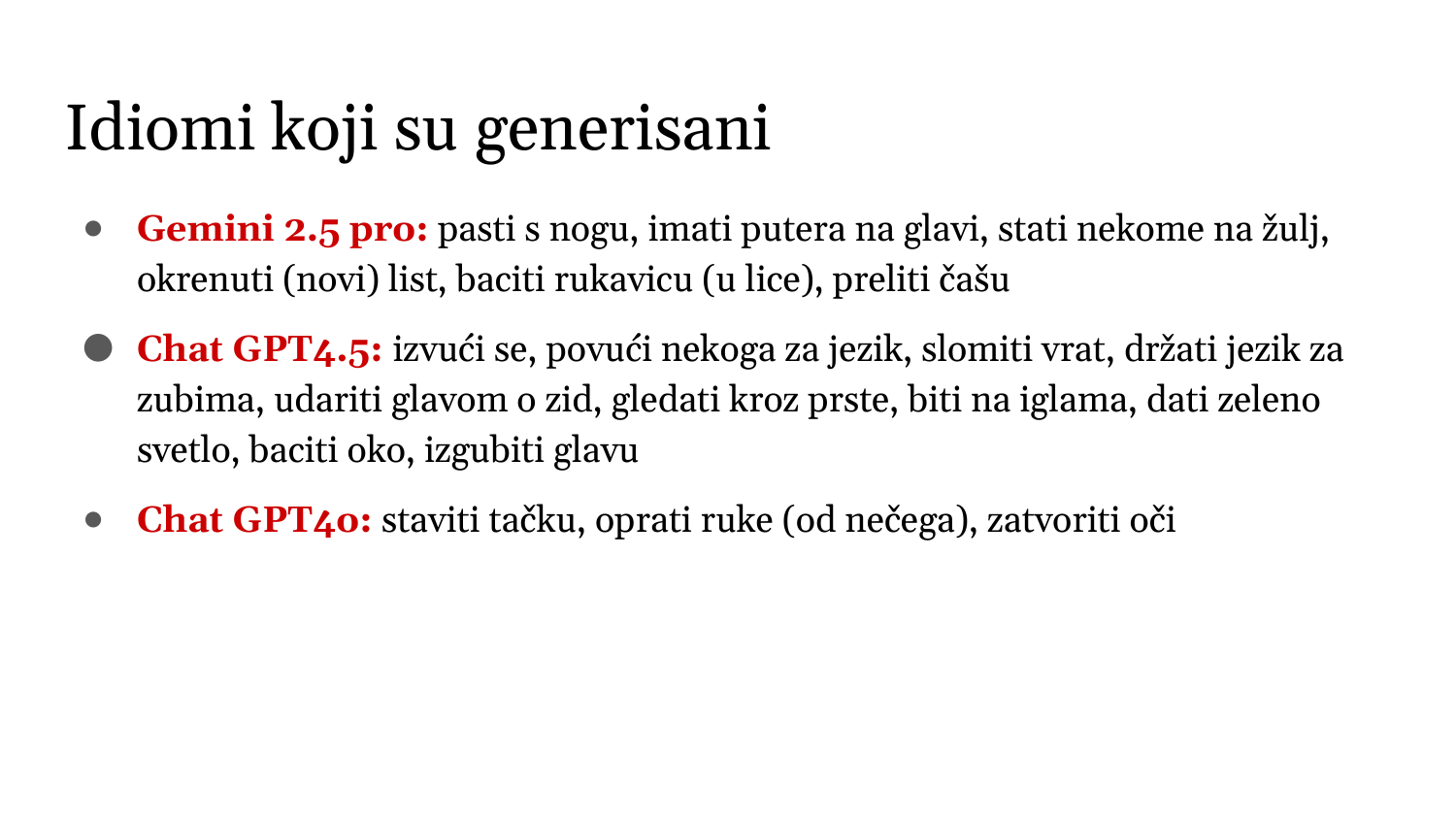

# Idiomi koji su generisani
Gemini 2.5 pro: pasti s nogu, imati putera na glavi, stati nekome na žulj, okrenuti (novi) list, baciti rukavicu (u lice), preliti čašu
Chat GPT4.5: izvući se, povući nekoga za jezik, slomiti vrat, držati jezik za zubima, udariti glavom o zid, gledati kroz prste, biti na iglama, dati zeleno svetlo, baciti oko, izgubiti glavu
Chat GPT4o: staviti tačku, oprati ruke (od nečega), zatvoriti oči